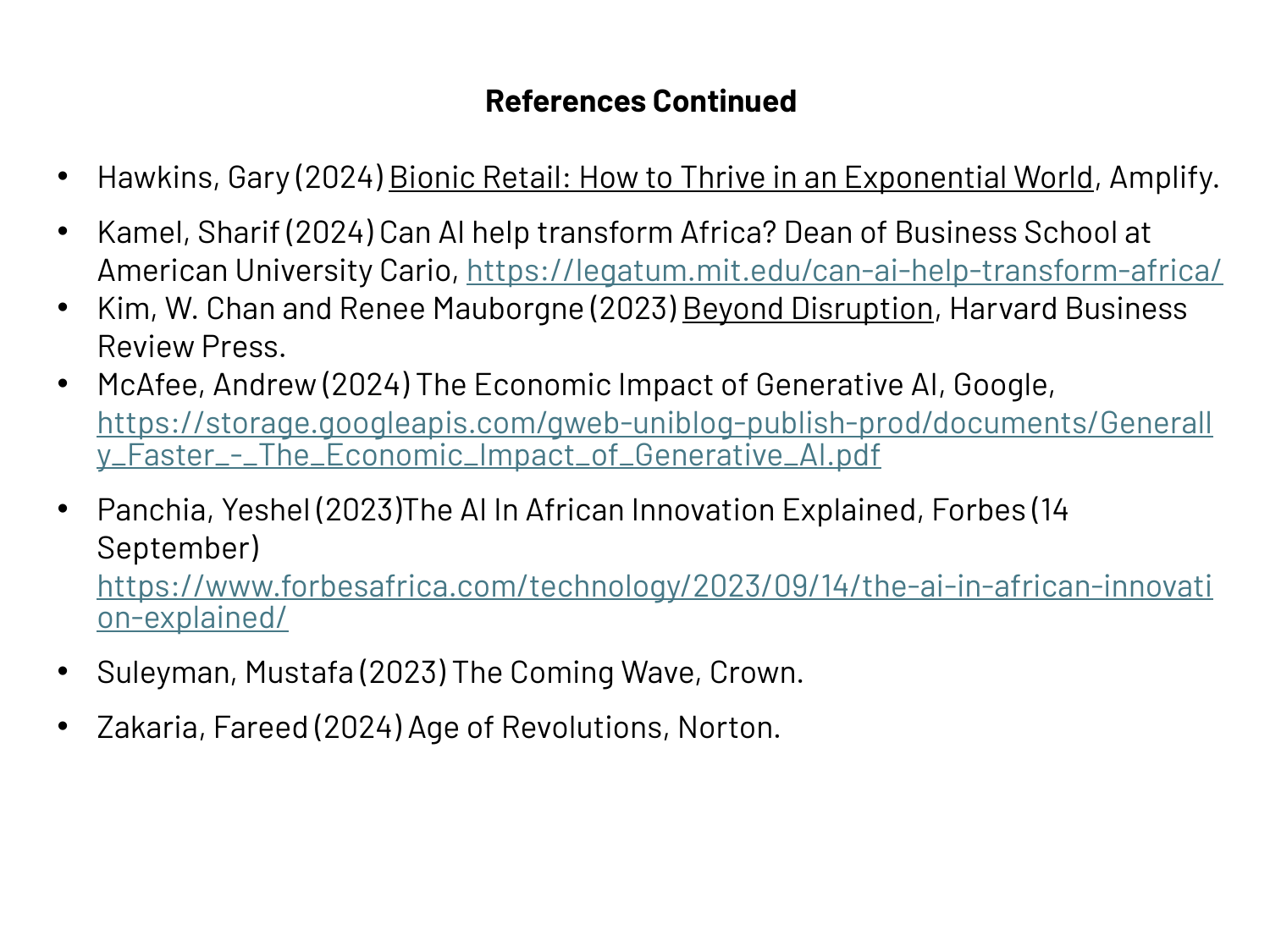

References Continued

Hawkins, Gary (2024) Bionic Retail: How to Thrive in an Exponential World, Amplify.

Kamel, Sharif (2024) Can AI help transform Africa? Dean of Business School at American University Cario, https://legatum.mit.edu/can-ai-help-transform-africa/
Kim, W. Chan and Renee Mauborgne (2023) Beyond Disruption, Harvard Business Review Press.
McAfee, Andrew (2024) The Economic Impact of Generative AI, Google, https://storage.googleapis.com/gweb-uniblog-publish-prod/documents/Generally_Faster_-_The_Economic_Impact_of_Generative_AI.pdf

Panchia, Yeshel (2023)The AI In African Innovation Explained, Forbes (14 September) https://www.forbesafrica.com/technology/2023/09/14/the-ai-in-african-innovation-explained/

Suleyman, Mustafa (2023) The Coming Wave, Crown.

Zakaria, Fareed (2024) Age of Revolutions, Norton.